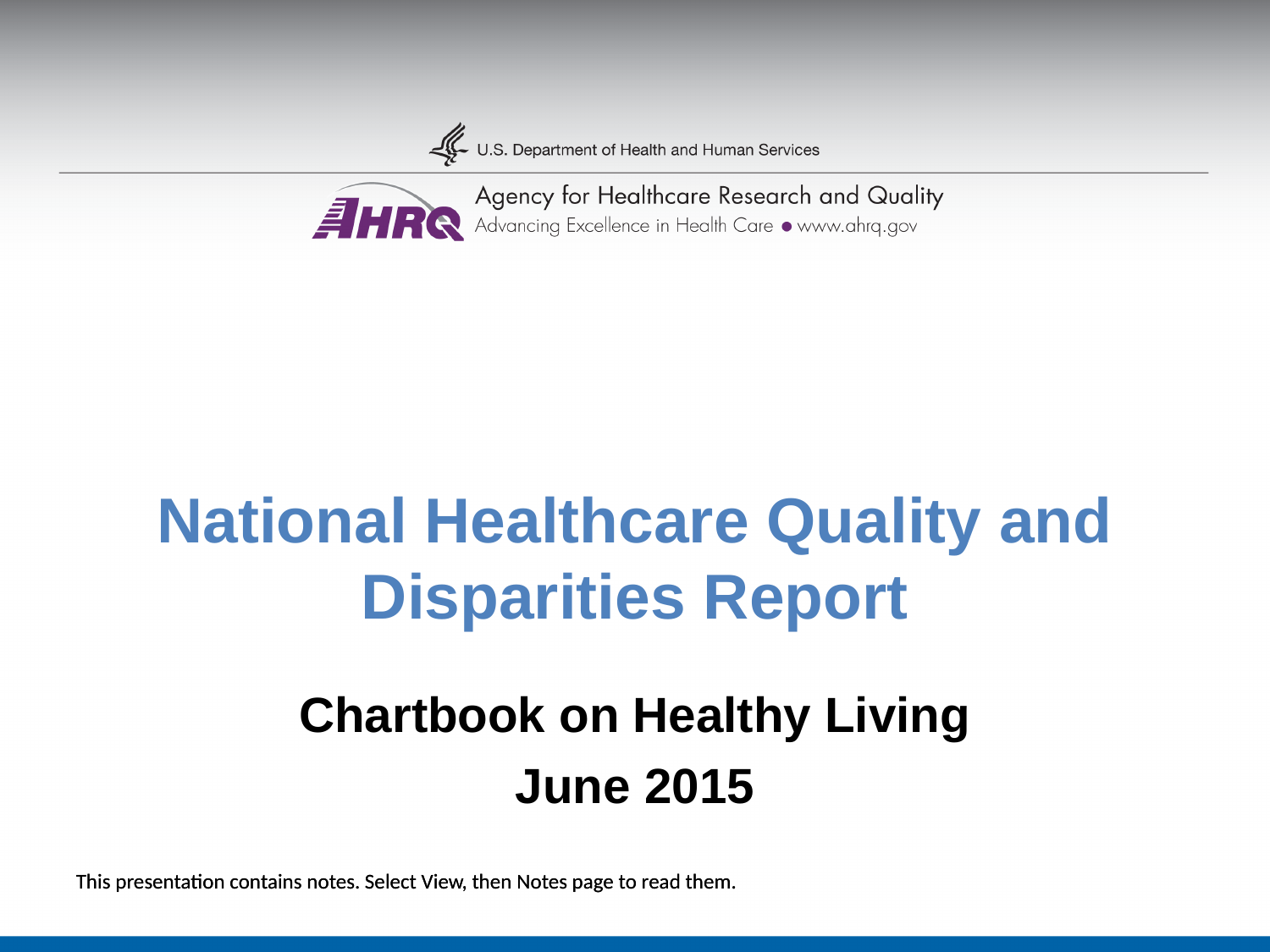

# National Healthcare Quality and Disparities Report
Chartbook on Healthy Living
June 2015
This presentation contains notes. Select View, then Notes page to read them.